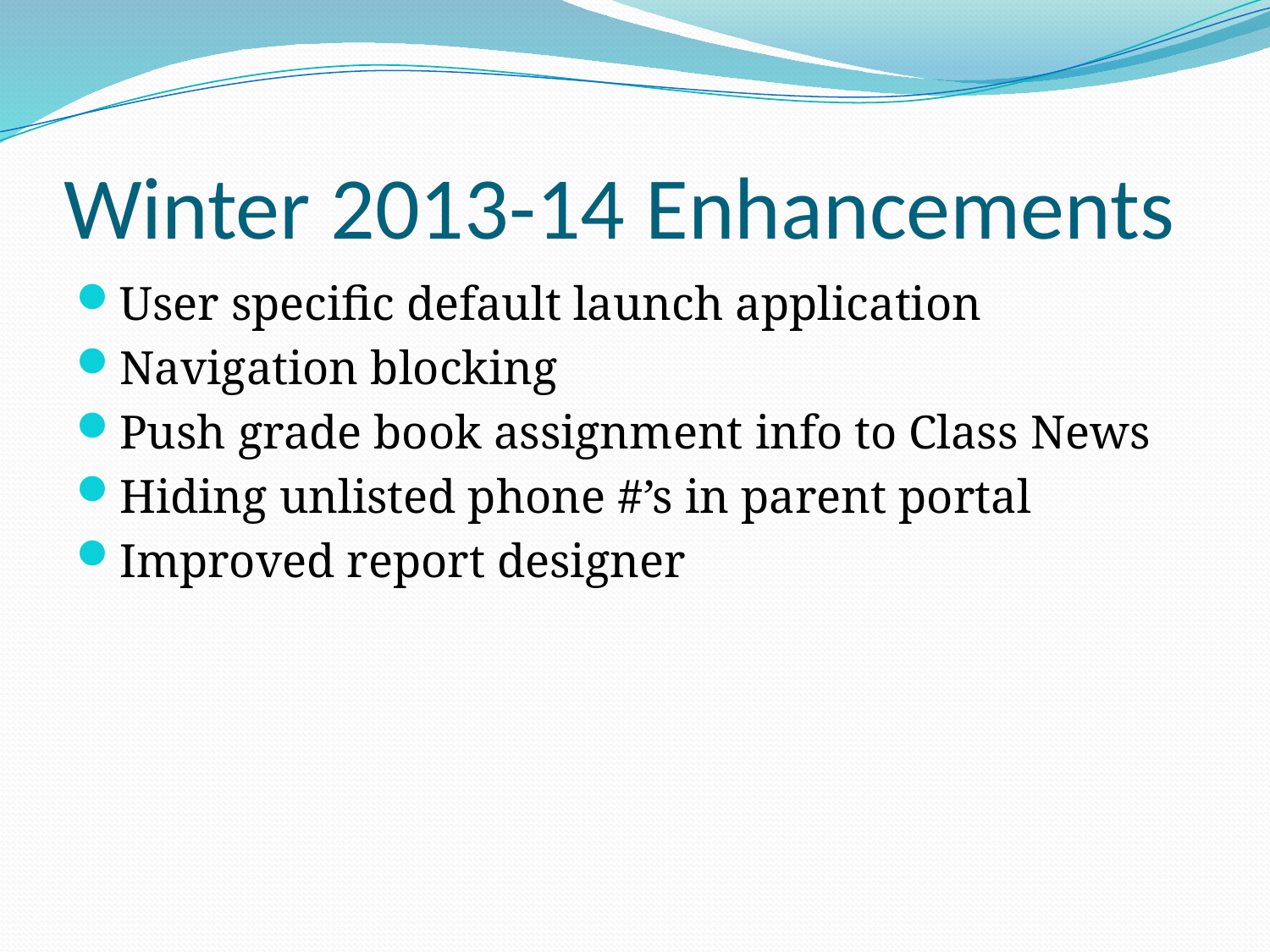

# Winter 2013-14 Enhancements
User specific default launch application
Navigation blocking
Push grade book assignment info to Class News
Hiding unlisted phone #’s in parent portal
Improved report designer